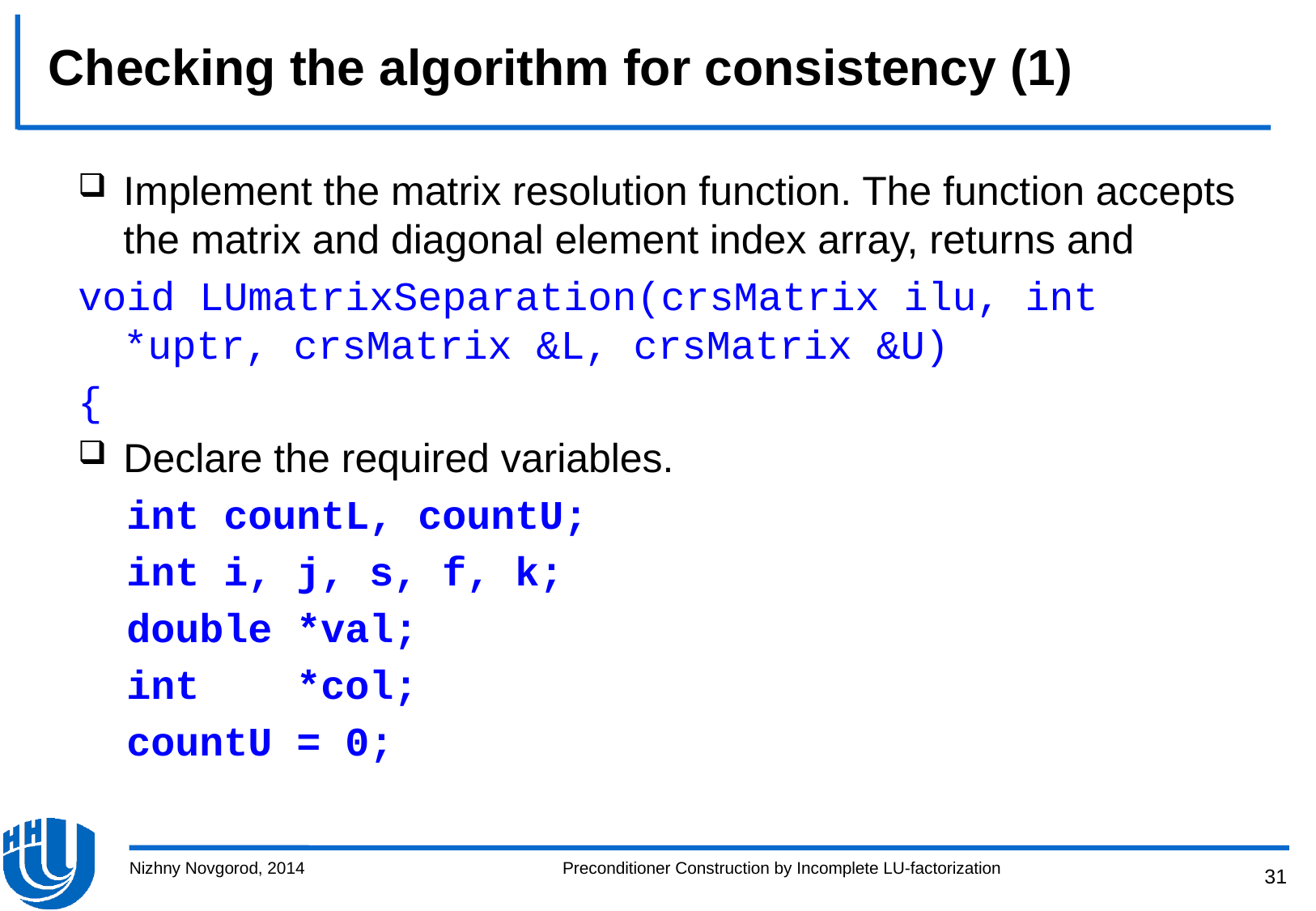

# Checking the algorithm for consistency (1)
Implement the matrix resolution function. The function accepts the matrix and diagonal element index array, returns and
void LUmatrixSeparation(crsMatrix ilu, int *uptr, crsMatrix &L, crsMatrix &U)
{
Declare the required variables.
  int countL, countU;
  int i, j, s, f, k;
  double *val;
  int    *col;
  countU = 0;

Nizhny Novgorod, 2014
Preconditioner Construction by Incomplete LU-factorization